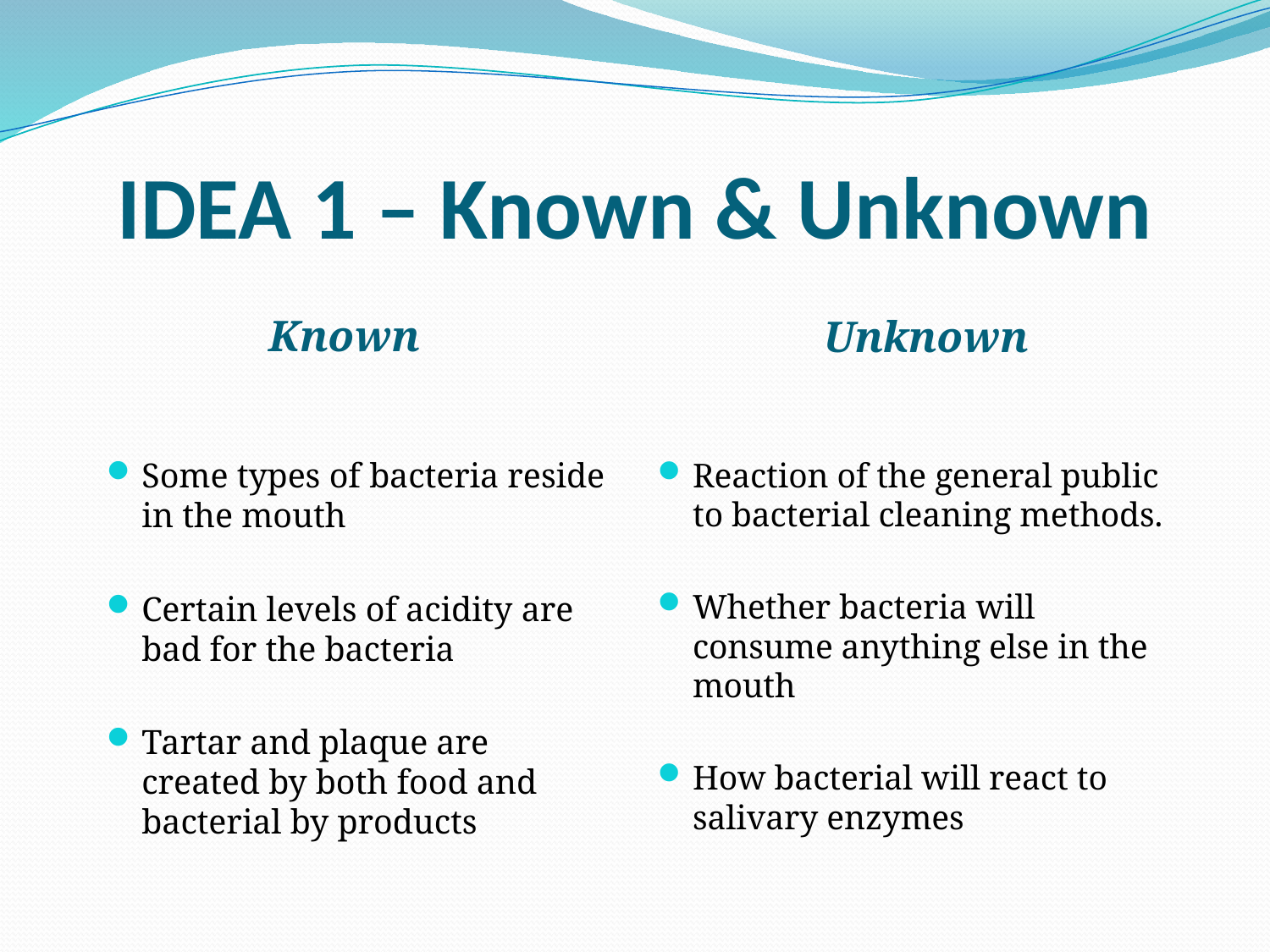

# IDEA 1 – Known & Unknown
Known
Unknown
Some types of bacteria reside in the mouth

Certain levels of acidity are bad for the bacteria

Tartar and plaque are created by both food and bacterial by products
Reaction of the general public to bacterial cleaning methods.

Whether bacteria will consume anything else in the mouth

How bacterial will react to salivary enzymes